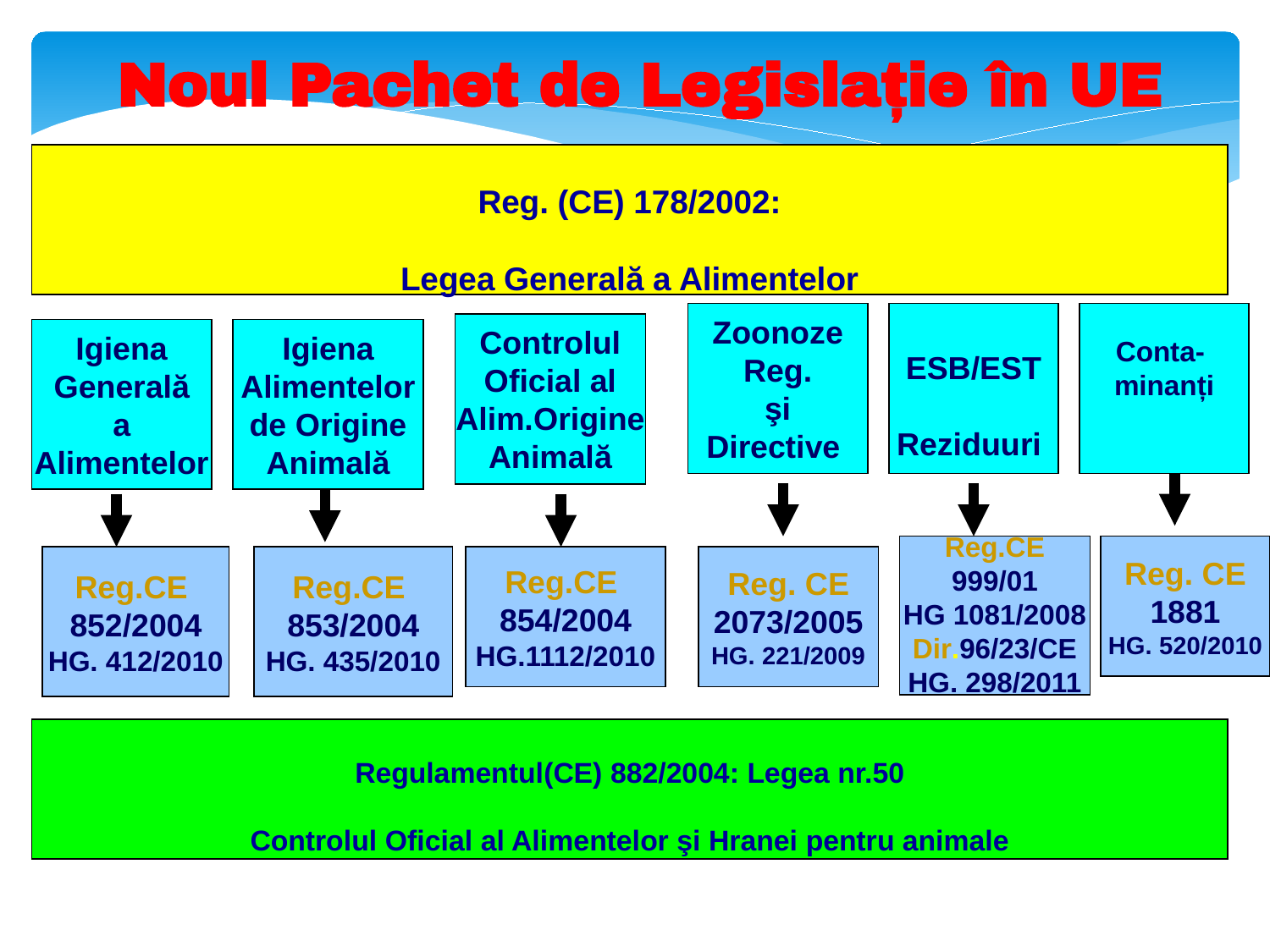

Noul Pachet de Legislație în UE
Reg. (CE) 178/2002:
Legea Generală a Alimentelor
Zoonoze
Reg.
şi
Directive

ESB/EST

Reziduuri

Conta-
minanți

Controlul
Oficial al
Alim.Origine
Animală
Igiena
Generală
a
Alimentelor
Igiena
Alimentelor
de Origine
Animală

Reg.CE
999/01
HG 1081/2008
Dir.96/23/CE
HG. 298/2011

Reg. CE
1881
HG. 520/2010

Reg.CE
852/2004
HG. 412/2010

Reg.CE
853/2004
HG. 435/2010
Reg.CE
854/2004
HG.1112/2010
Reg. CE
2073/2005
HG. 221/2009

Regulamentul(CE) 882/2004: Legea nr.50
Controlul Oficial al Alimentelor şi Hranei pentru animale